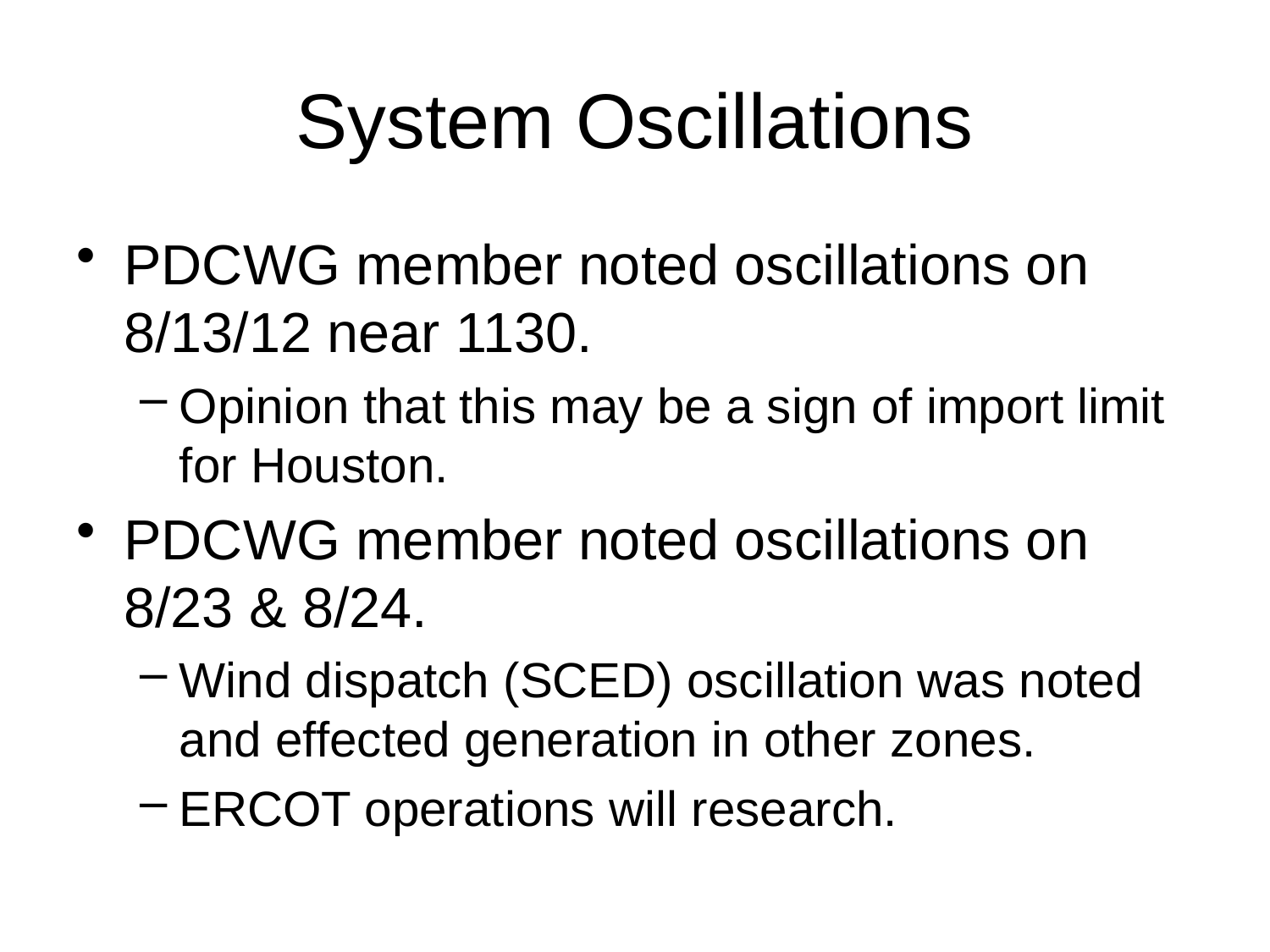

# System Oscillations
PDCWG member noted oscillations on 8/13/12 near 1130.
Opinion that this may be a sign of import limit for Houston.
PDCWG member noted oscillations on 8/23 & 8/24.
Wind dispatch (SCED) oscillation was noted and effected generation in other zones.
ERCOT operations will research.